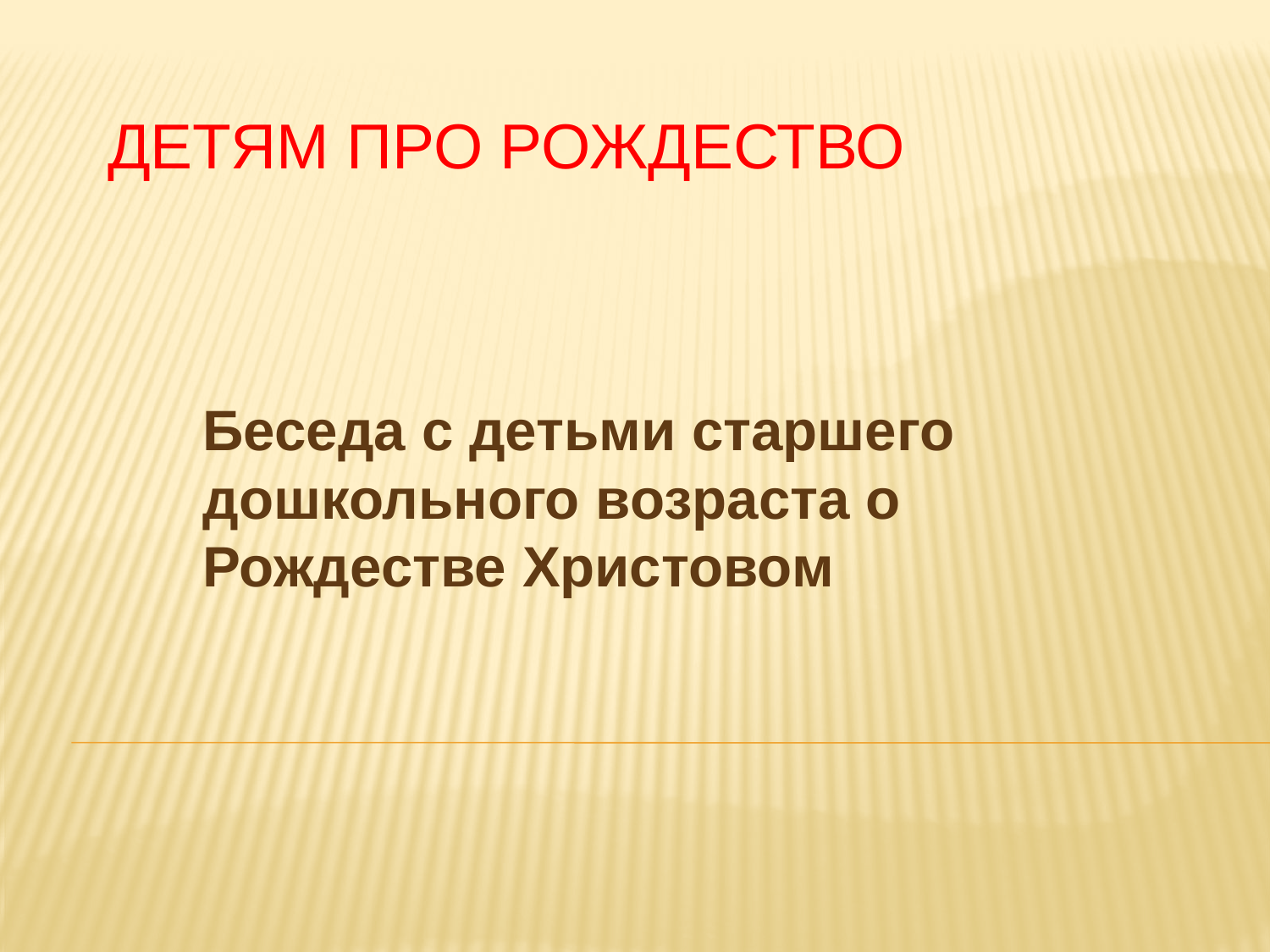

# Детям про Рождество
Беседа с детьми старшего дошкольного возраста о Рождестве Христовом